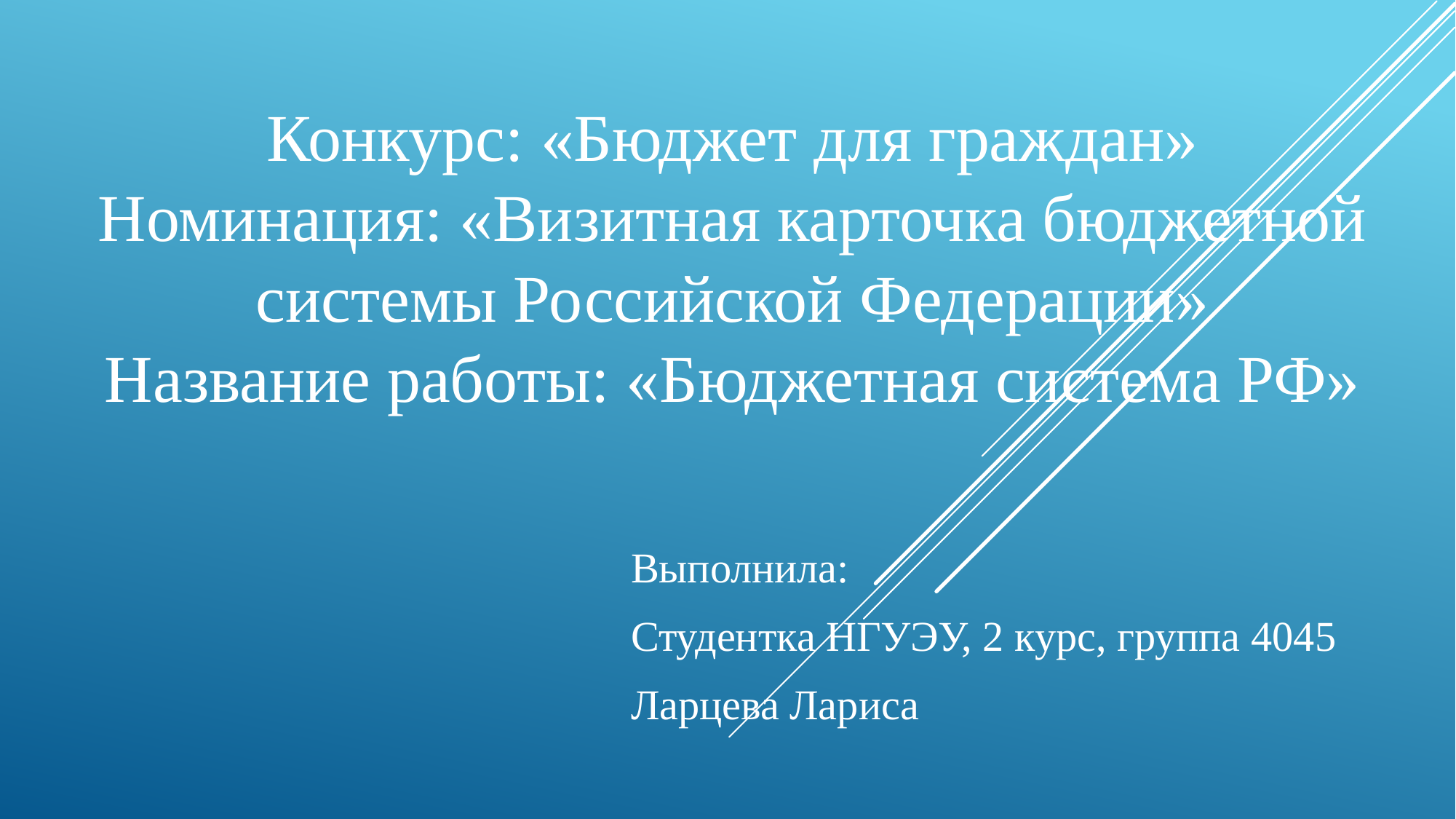

# Конкурс: «Бюджет для граждан» Номинация: «Визитная карточка бюджетной системы Российской Федерации» Название работы: «Бюджетная система РФ»
Выполнила:
Студентка НГУЭУ, 2 курс, группа 4045
Ларцева Лариса